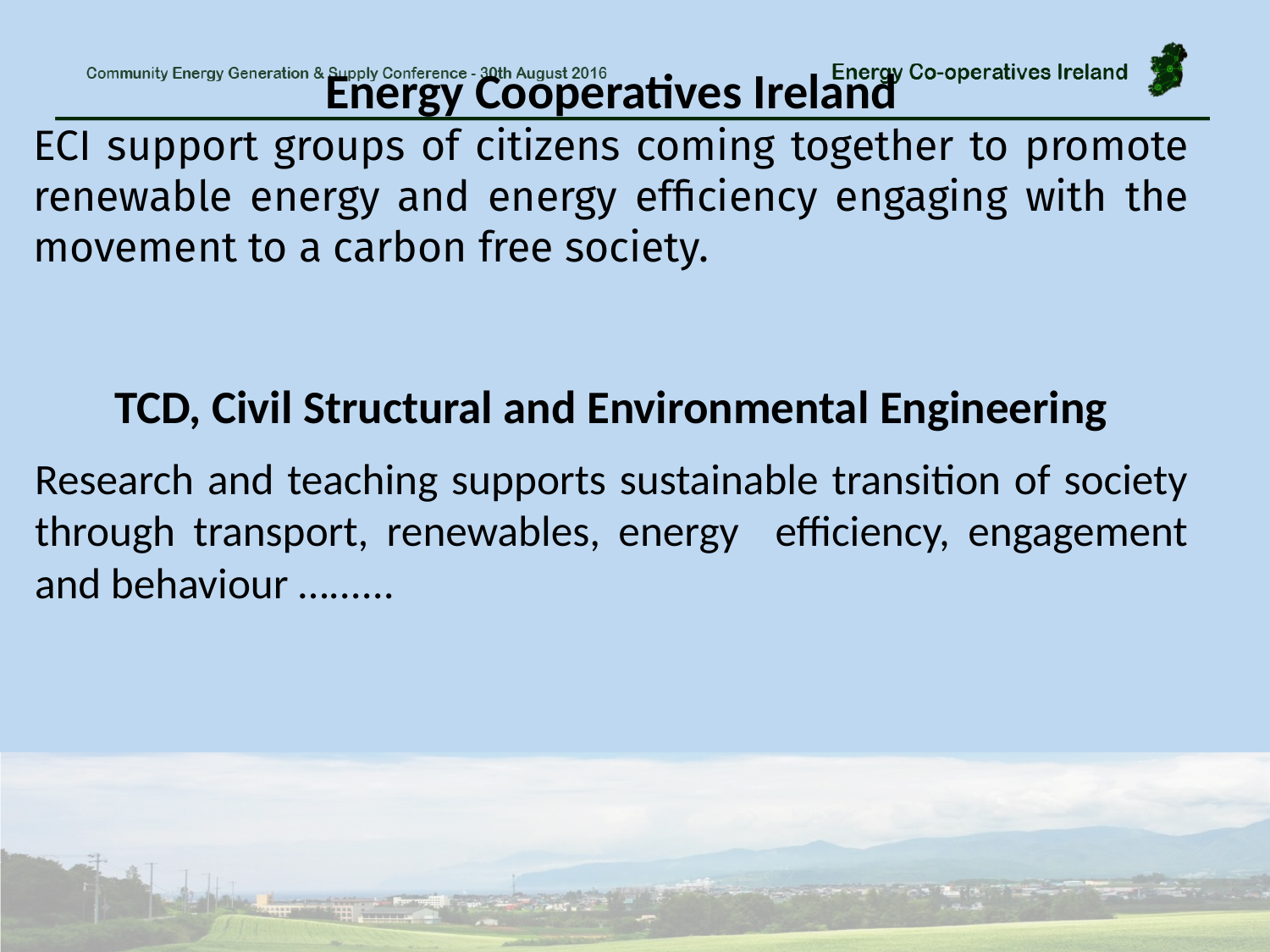

Energy Cooperatives Ireland
ECI support groups of citizens coming together to promote renewable energy and energy efficiency engaging with the movement to a carbon free society.
TCD, Civil Structural and Environmental Engineering
Research and teaching supports sustainable transition of society through transport, renewables, energy  efficiency, engagement and behaviour …......